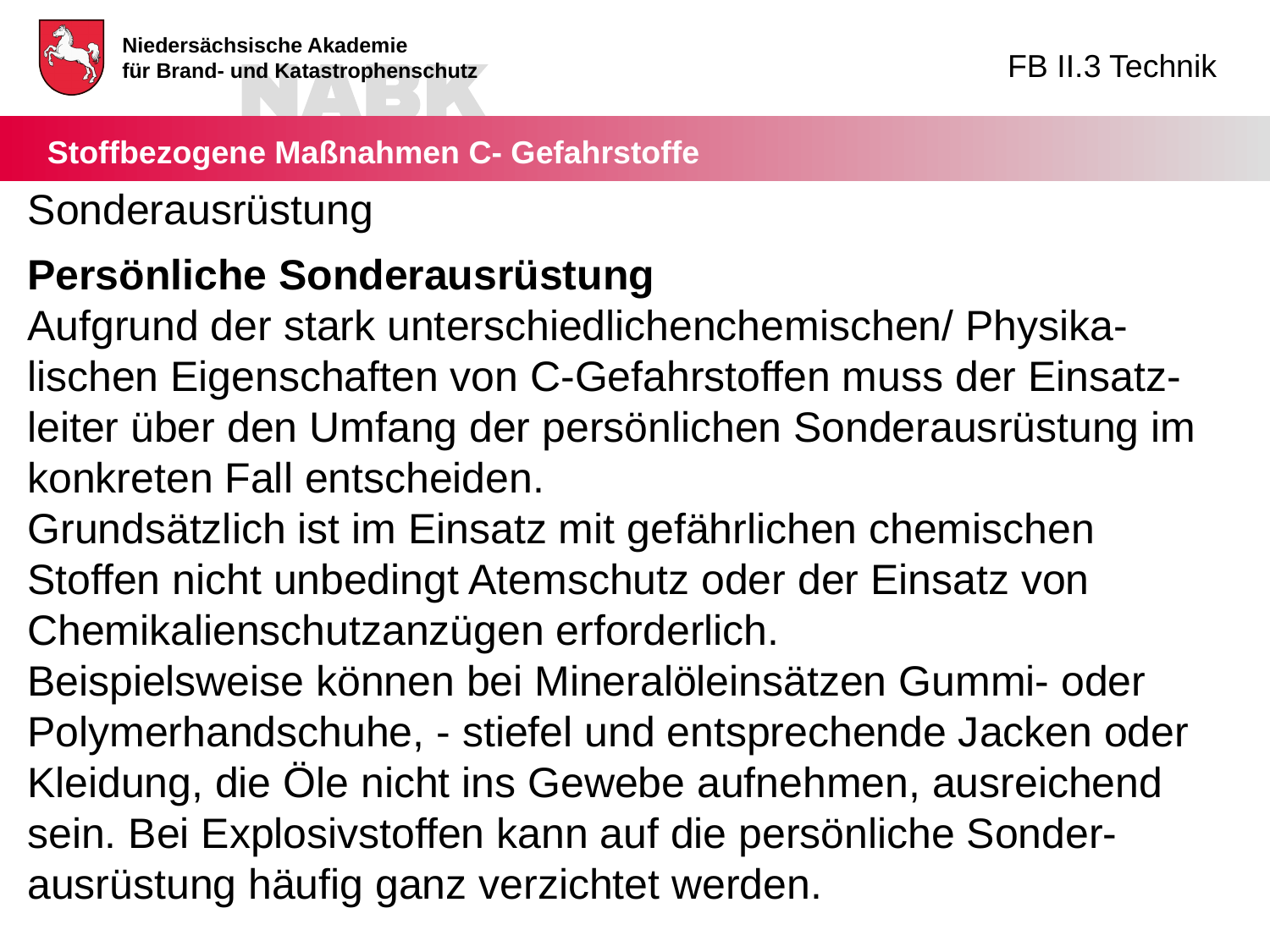

Sonderausrüstung
Persönliche Sonderausrüstung
Aufgrund der stark unterschiedlichenchemischen/ Physika-
lischen Eigenschaften von C-Gefahrstoffen muss der Einsatz-
leiter über den Umfang der persönlichen Sonderausrüstung im konkreten Fall entscheiden.
Grundsätzlich ist im Einsatz mit gefährlichen chemischen Stoffen nicht unbedingt Atemschutz oder der Einsatz von Chemikalienschutzanzügen erforderlich.
Beispielsweise können bei Mineralöleinsätzen Gummi- oder Polymerhandschuhe, - stiefel und entsprechende Jacken oder Kleidung, die Öle nicht ins Gewebe aufnehmen, ausreichend sein. Bei Explosivstoffen kann auf die persönliche Sonder-
ausrüstung häufig ganz verzichtet werden.